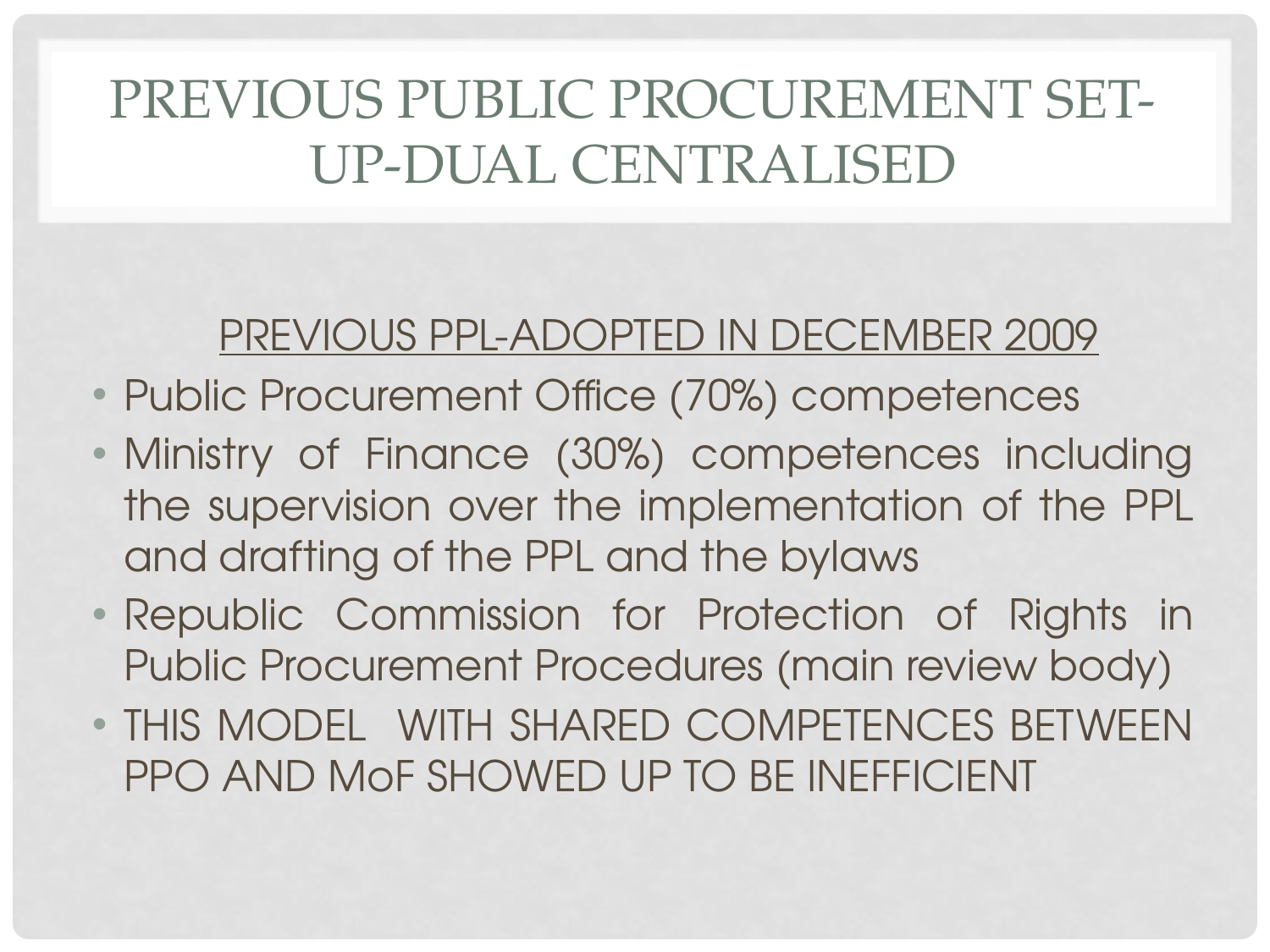

# previous Public Procurement set-up-dual centralised

	PREVIOUS PPL-ADOPTED IN DECEMBER 2009
Public Procurement Office (70%) competences
Ministry of Finance (30%) competences including the supervision over the implementation of the PPL and drafting of the PPL and the bylaws
Republic Commission for Protection of Rights in Public Procurement Procedures (main review body)
THIS MODEL  WITH SHARED COMPETENCES BETWEEN PPO AND MoF SHOWED UP TO BE INEFFICIENT